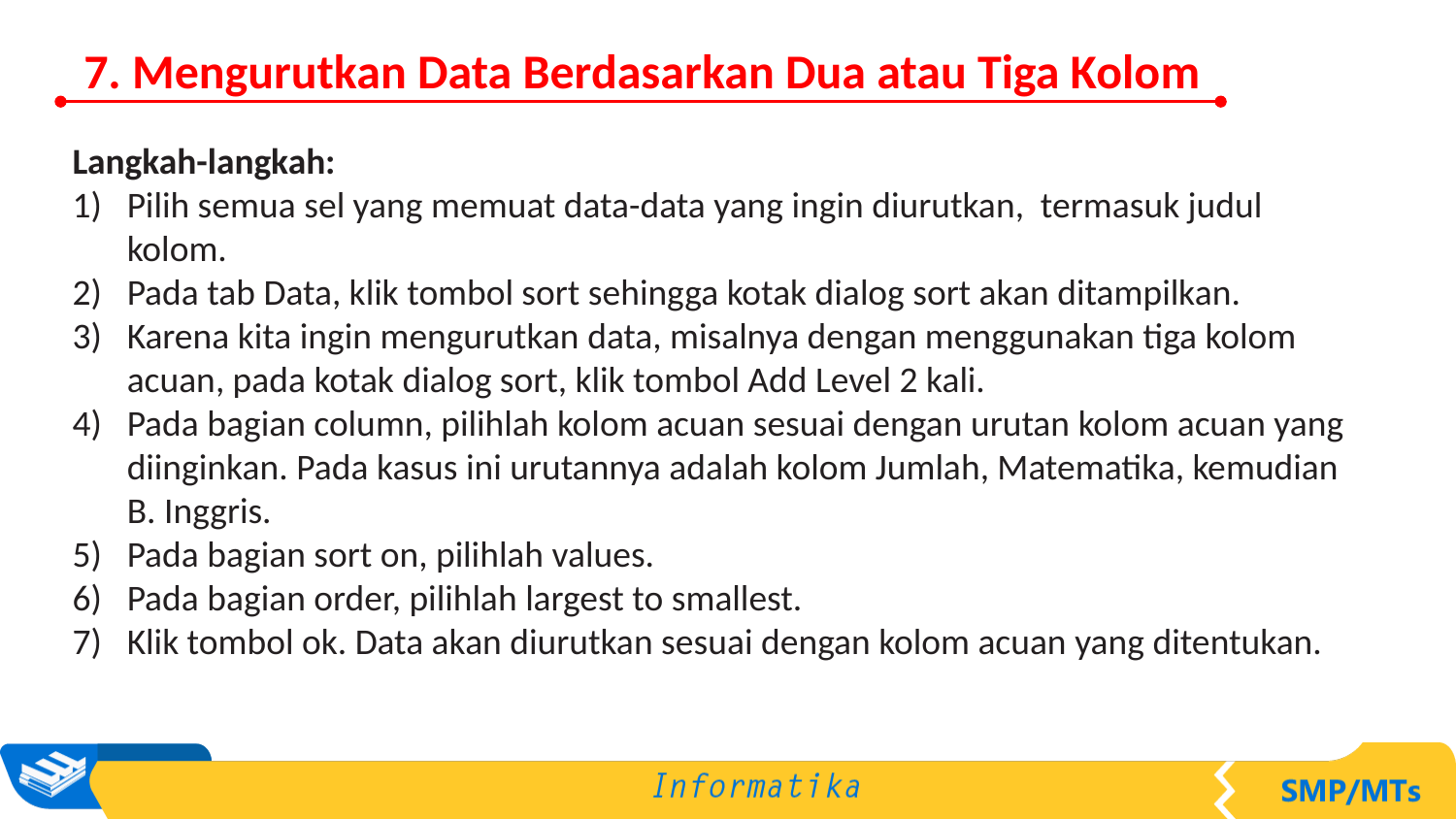

7. Mengurutkan Data Berdasarkan Dua atau Tiga Kolom
Langkah-langkah:
Pilih semua sel yang memuat data-data yang ingin diurutkan,  termasuk judul kolom.
Pada tab Data, klik tombol sort sehingga kotak dialog sort akan ditampilkan.
Karena kita ingin mengurutkan data, misalnya dengan menggunakan tiga kolom acuan, pada kotak dialog sort, klik tombol Add Level 2 kali.
Pada bagian column, pilihlah kolom acuan sesuai dengan urutan kolom acuan yang diinginkan. Pada kasus ini urutannya adalah kolom Jumlah, Matematika, kemudian B. Inggris.
Pada bagian sort on, pilihlah values.
Pada bagian order, pilihlah largest to smallest.
Klik tombol ok. Data akan diurutkan sesuai dengan kolom acuan yang ditentukan.